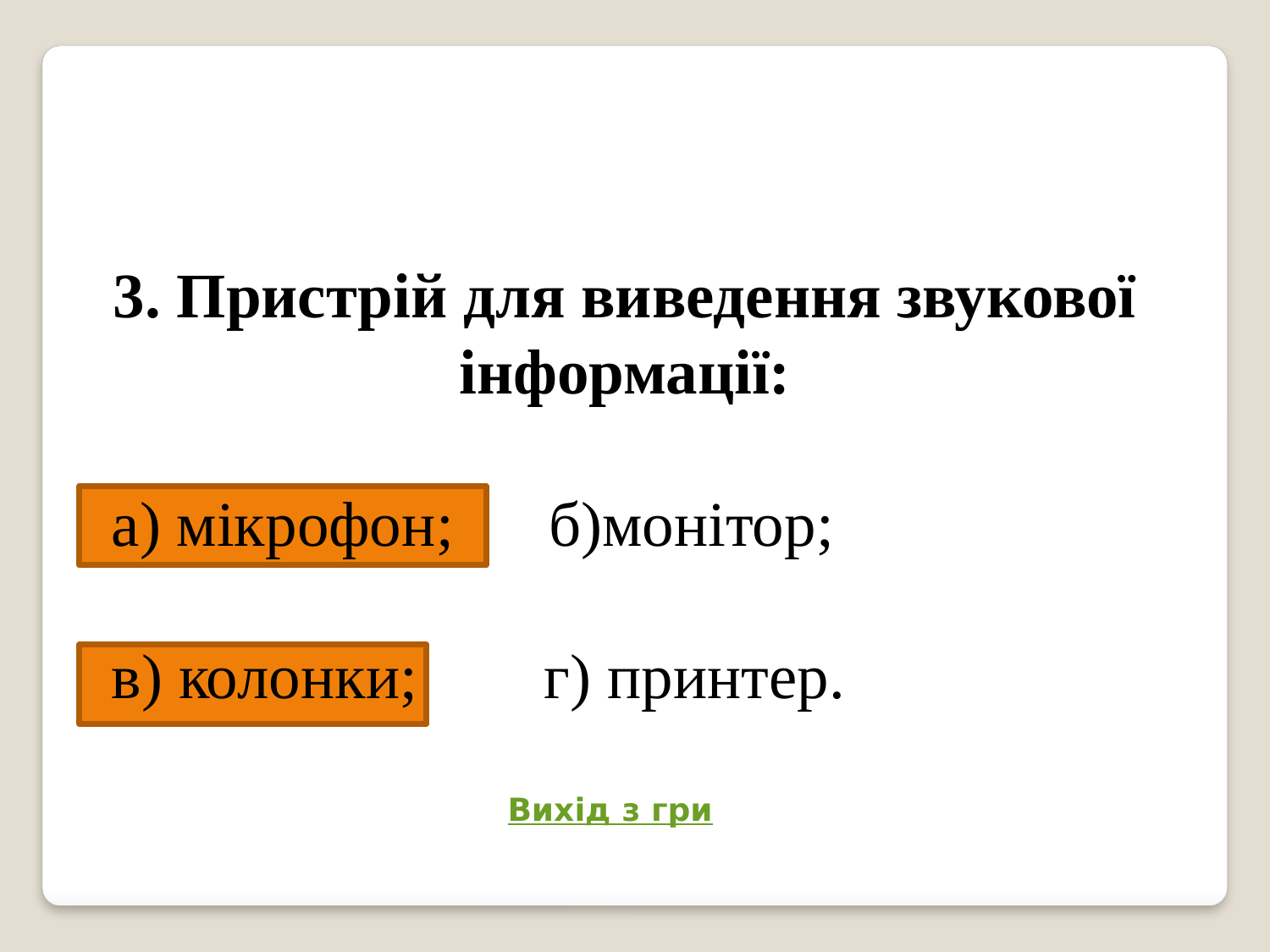

3. Пристрій для виведення звукової інформації:

а) мікрофон;      б)монітор;

в) колонки;        г) принтер.

Вихід з гри